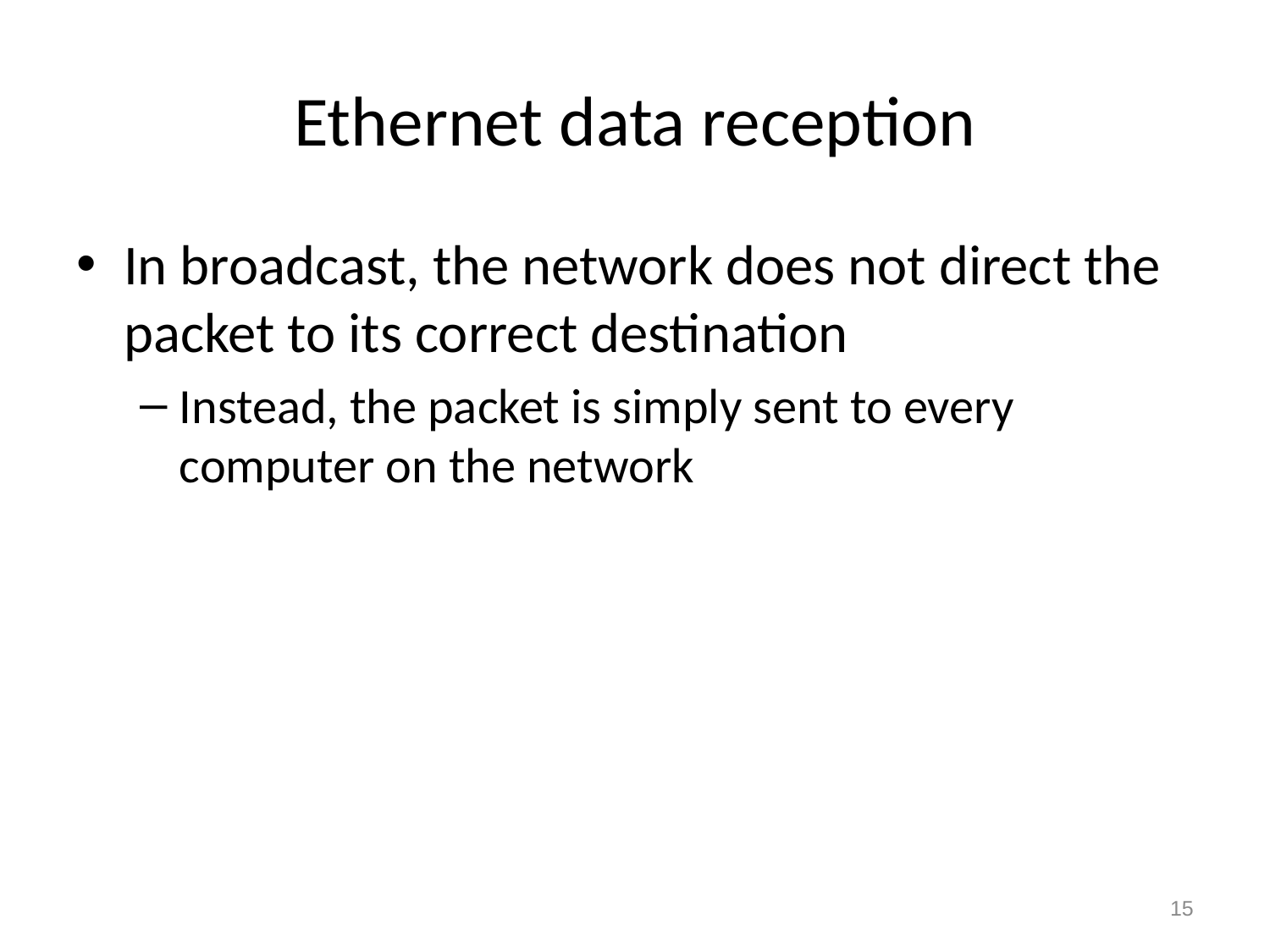

# Ethernet data reception
In broadcast, the network does not direct the packet to its correct destination
Instead, the packet is simply sent to every computer on the network

15